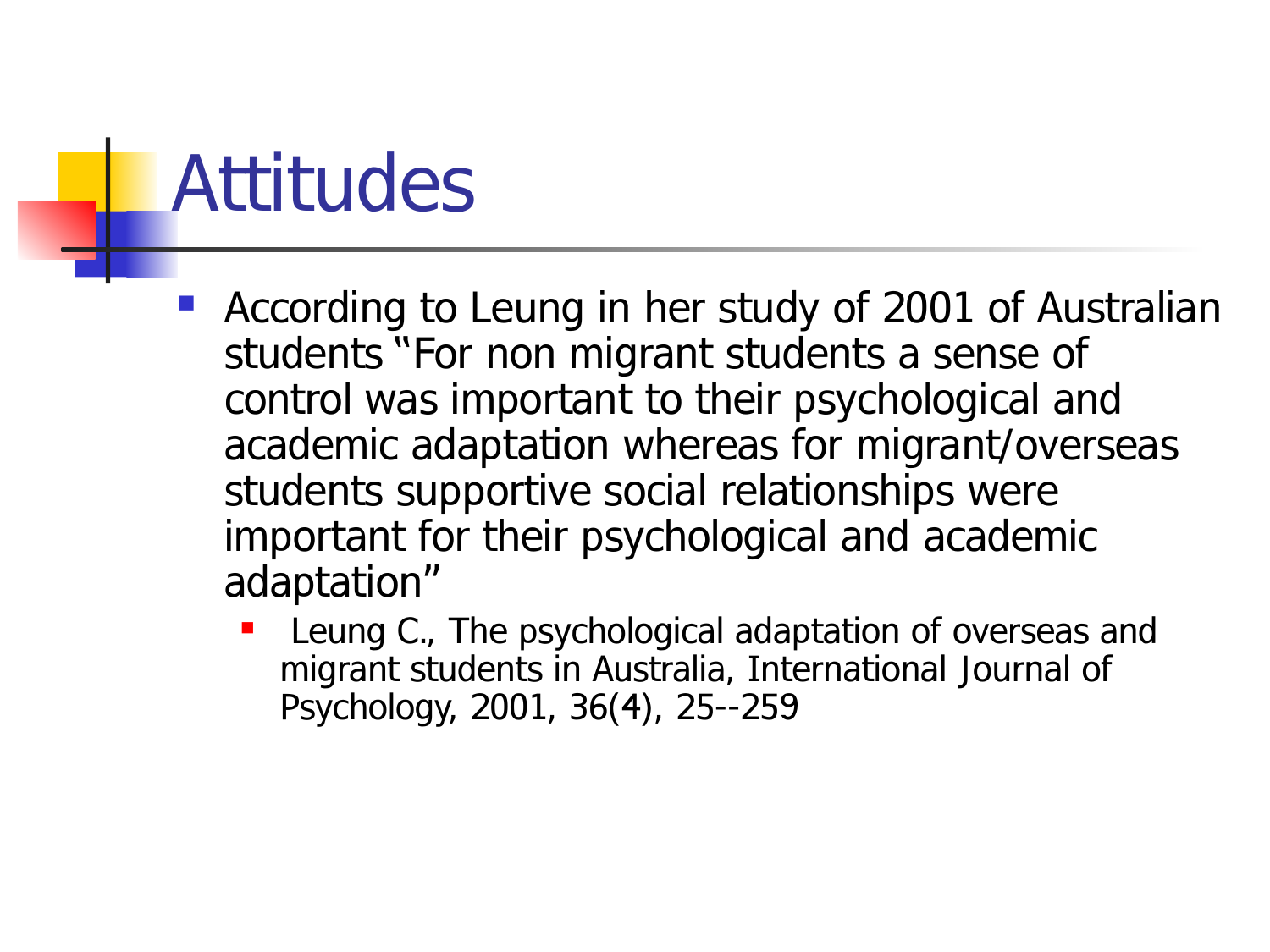

# Attitudes
According to Leung in her study of 2001 of Australian students “For non migrant students a sense of control was important to their psychological and academic adaptation whereas for migrant/overseas students supportive social relationships were important for their psychological and academic adaptation”
 Leung C., The psychological adaptation of overseas and migrant students in Australia, International Journal of Psychology, 2001, 36(4), 25--259